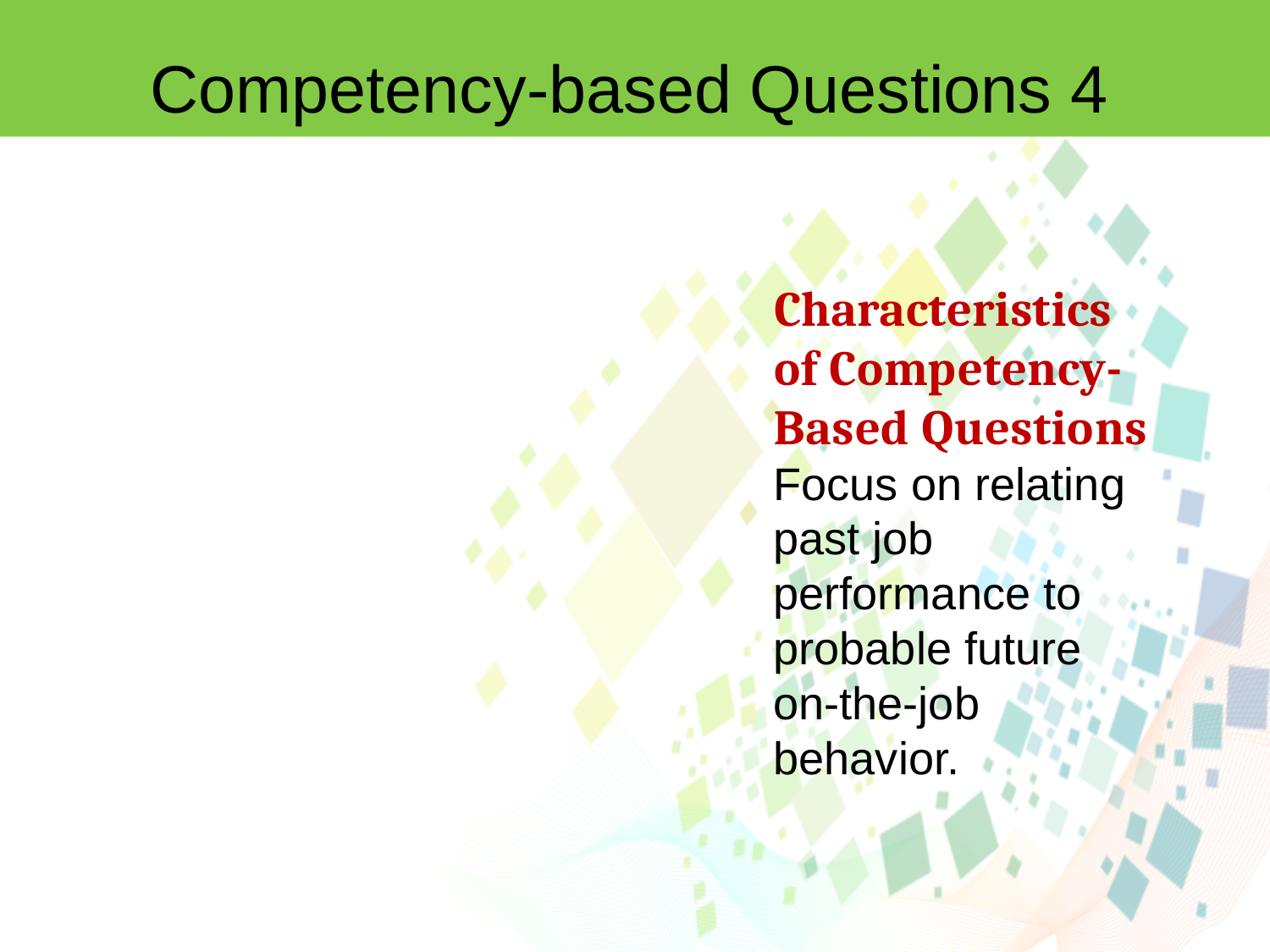

Competency-based Questions 4
Characteristics of Competency-Based Questions
Focus on relating past job performance to probable future
on-the-job behavior.